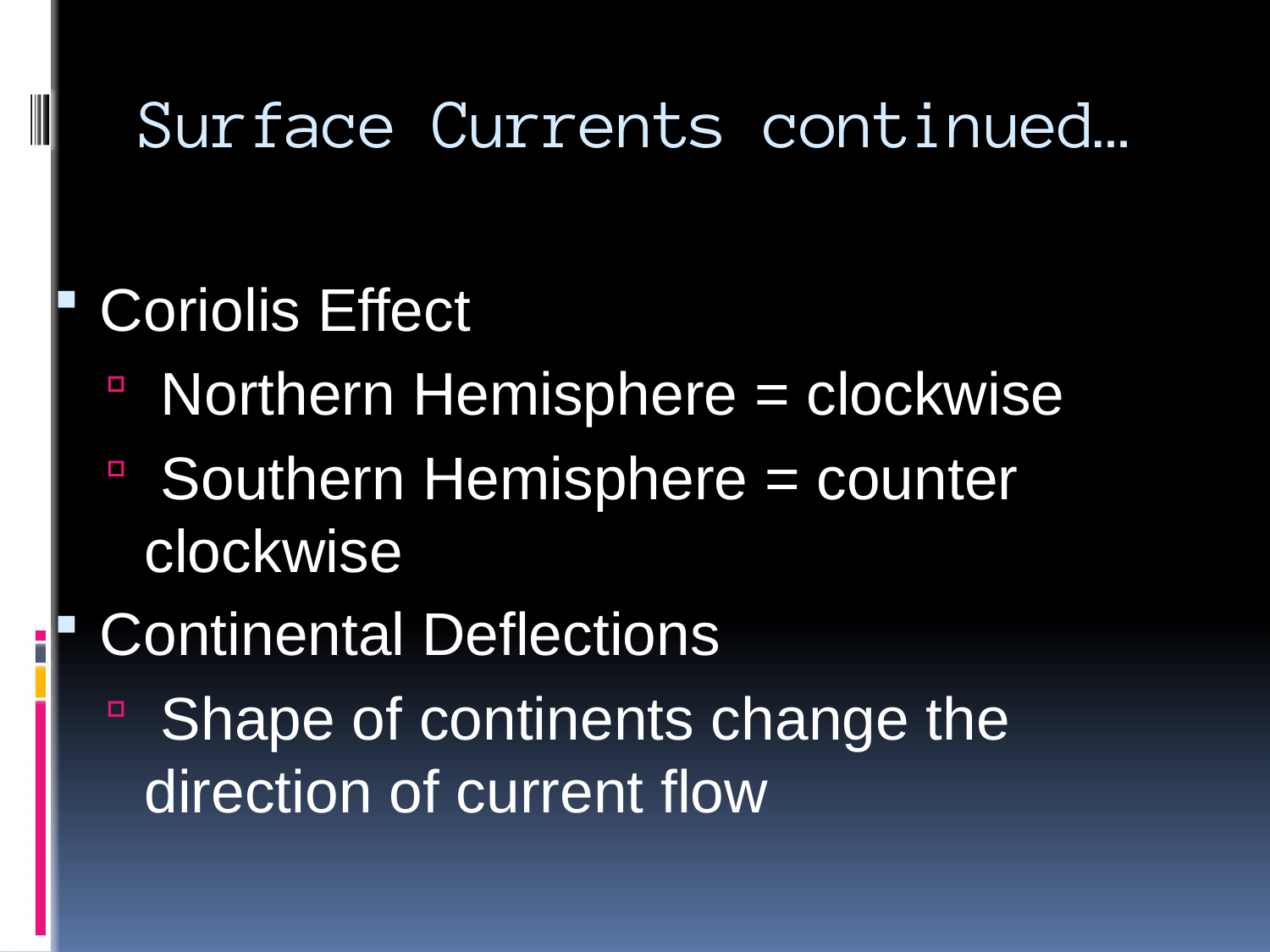

# Surface Currents continued…
Coriolis Effect
 Northern Hemisphere = clockwise
 Southern Hemisphere = counter clockwise
Continental Deflections
 Shape of continents change the direction of current flow